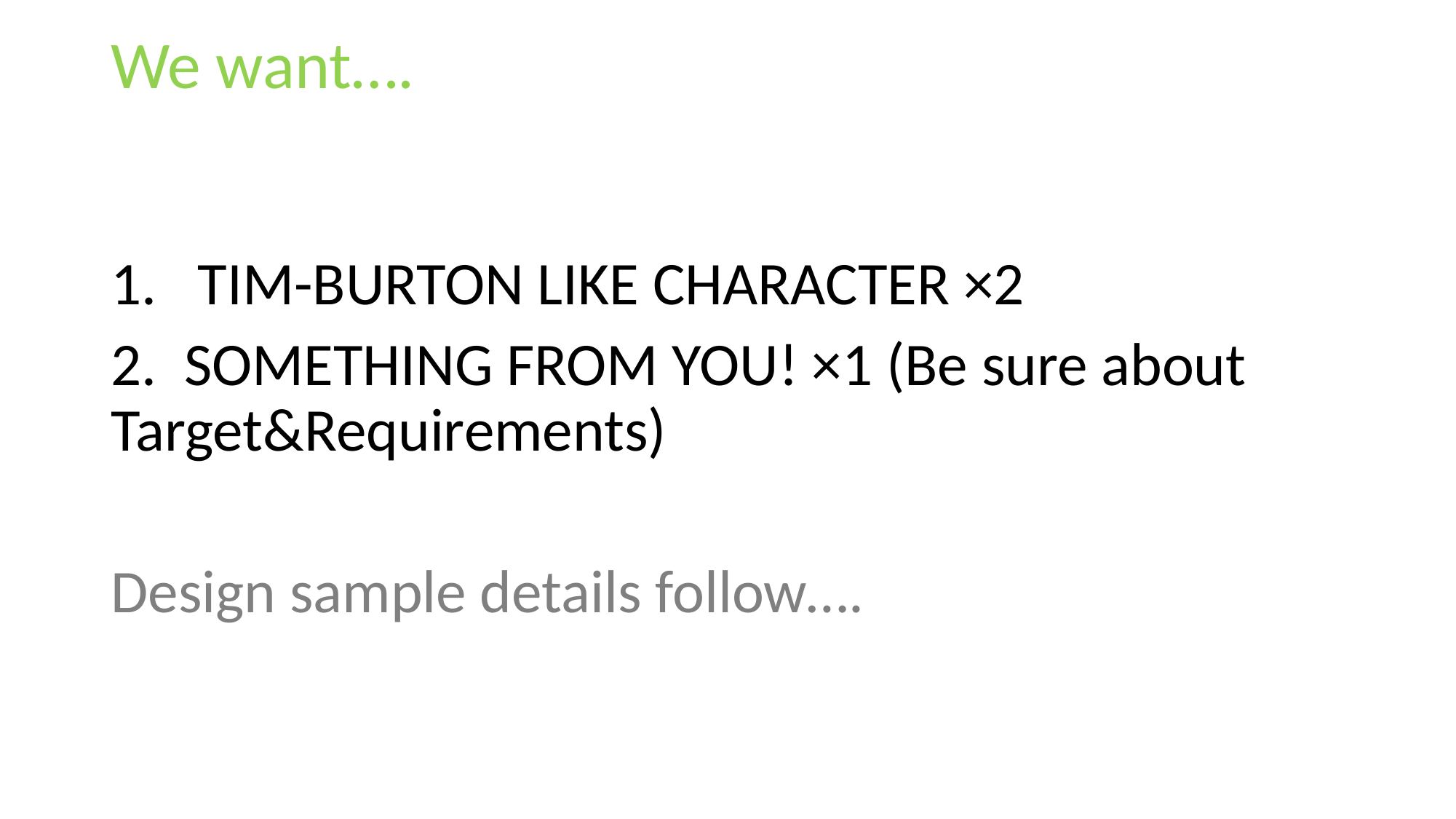

# We want….
1.   TIM-BURTON LIKE CHARACTER ×2
2.  SOMETHING FROM YOU! ×1 (Be sure about Target&Requirements)

Design sample details follow….